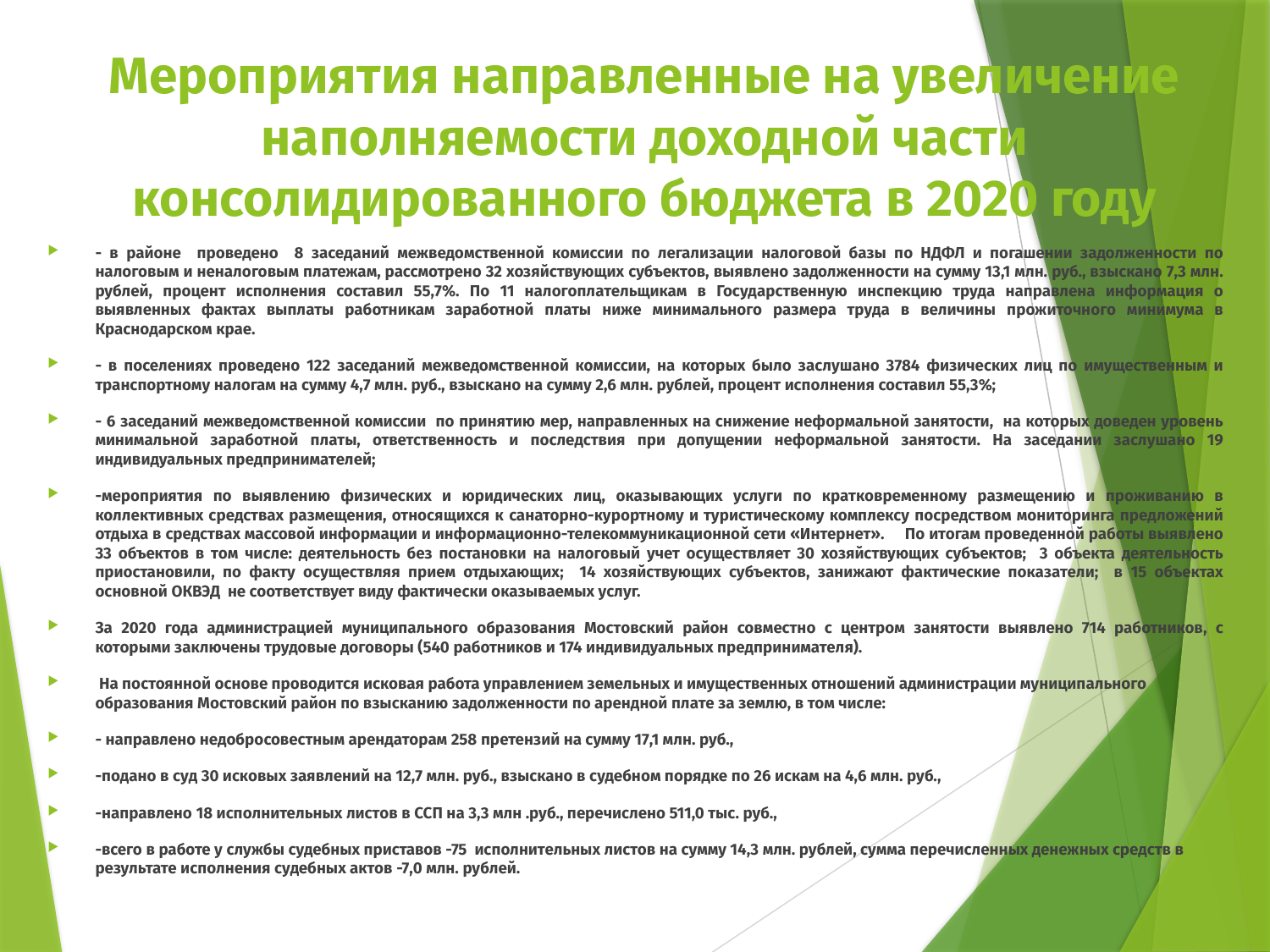

# Мероприятия направленные на увеличение наполняемости доходной части консолидированного бюджета в 2020 году
- в районе  проведено  8 заседаний межведомственной комиссии по легализации налоговой базы по НДФЛ и погашении задолженности по налоговым и неналоговым платежам, рассмотрено 32 хозяйствующих субъектов, выявлено задолженности на сумму 13,1 млн. руб., взыскано 7,3 млн. рублей, процент исполнения составил 55,7%. По 11 налогоплательщикам в Государственную инспекцию труда направлена информация о выявленных фактах выплаты работникам заработной платы ниже минимального размера труда в величины прожиточного минимума в Краснодарском крае.
- в поселениях проведено 122 заседаний межведомственной комиссии, на которых было заслушано 3784 физических лиц по имущественным и транспортному налогам на сумму 4,7 млн. руб., взыскано на сумму 2,6 млн. рублей, процент исполнения составил 55,3%;
- 6 заседаний межведомственной комиссии  по принятию мер, направленных на снижение неформальной занятости,  на которых доведен уровень минимальной заработной платы, ответственность и последствия при допущении неформальной занятости. На заседании заслушано 19 индивидуальных предпринимателей;
-мероприятия по выявлению физических и юридических лиц, оказывающих услуги по кратковременному размещению и проживанию в коллективных средствах размещения, относящихся к санаторно-курортному и туристическому комплексу посредством мониторинга предложений отдыха в средствах массовой информации и информационно-телекоммуникационной сети «Интернет».     По итогам проведенной работы выявлено 33 объектов в том числе: деятельность без постановки на налоговый учет осуществляет 30 хозяйствующих субъектов;  3 объекта деятельность приостановили, по факту осуществляя прием отдыхающих;  14 хозяйствующих субъектов, занижают фактические показатели;  в 15 объектах основной ОКВЭД  не соответствует виду фактически оказываемых услуг.
За 2020 года администрацией муниципального образования Мостовский район совместно с центром занятости выявлено 714 работников, с которыми заключены трудовые договоры (540 работников и 174 индивидуальных предпринимателя).
 На постоянной основе проводится исковая работа управлением земельных и имущественных отношений администрации муниципального образования Мостовский район по взысканию задолженности по арендной плате за землю, в том числе:
- направлено недобросовестным арендаторам 258 претензий на сумму 17,1 млн. руб.,
-подано в суд 30 исковых заявлений на 12,7 млн. руб., взыскано в судебном порядке по 26 искам на 4,6 млн. руб.,
-направлено 18 исполнительных листов в ССП на 3,3 млн .руб., перечислено 511,0 тыс. руб.,
-всего в работе у службы судебных приставов -75  исполнительных листов на сумму 14,3 млн. рублей, сумма перечисленных денежных средств в результате исполнения судебных актов -7,0 млн. рублей.